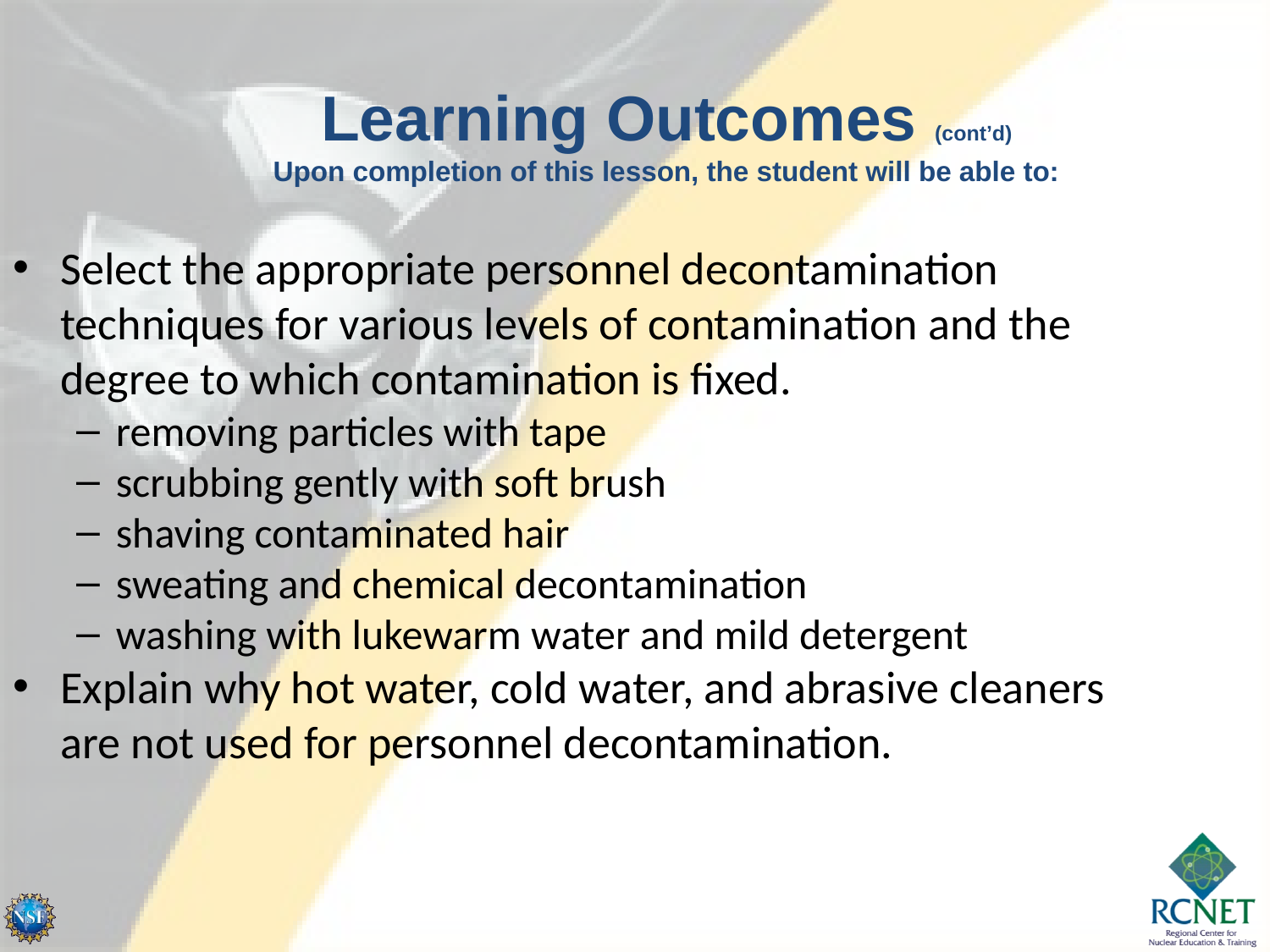

Learning Outcomes (cont’d)
Upon completion of this lesson, the student will be able to:
Select the appropriate personnel decontamination techniques for various levels of contamination and the degree to which contamination is fixed.
removing particles with tape
scrubbing gently with soft brush
shaving contaminated hair
sweating and chemical decontamination
washing with lukewarm water and mild detergent
Explain why hot water, cold water, and abrasive cleaners are not used for personnel decontamination.